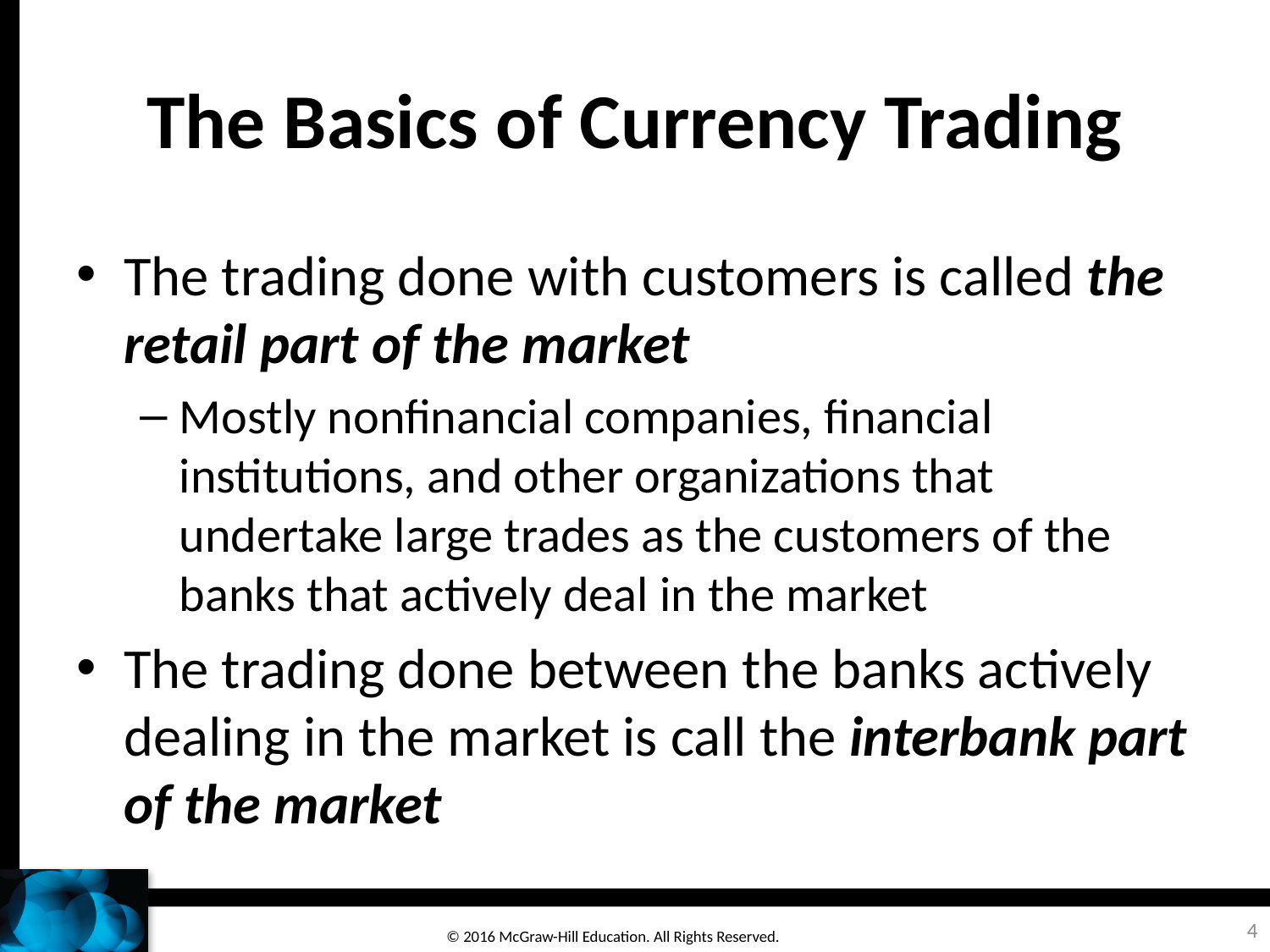

# The Basics of Currency Trading
The trading done with customers is called the retail part of the market
Mostly nonfinancial companies, financial institutions, and other organizations that undertake large trades as the customers of the banks that actively deal in the market
The trading done between the banks actively dealing in the market is call the interbank part of the market

4
© 2016 McGraw-Hill Education. All Rights Reserved.